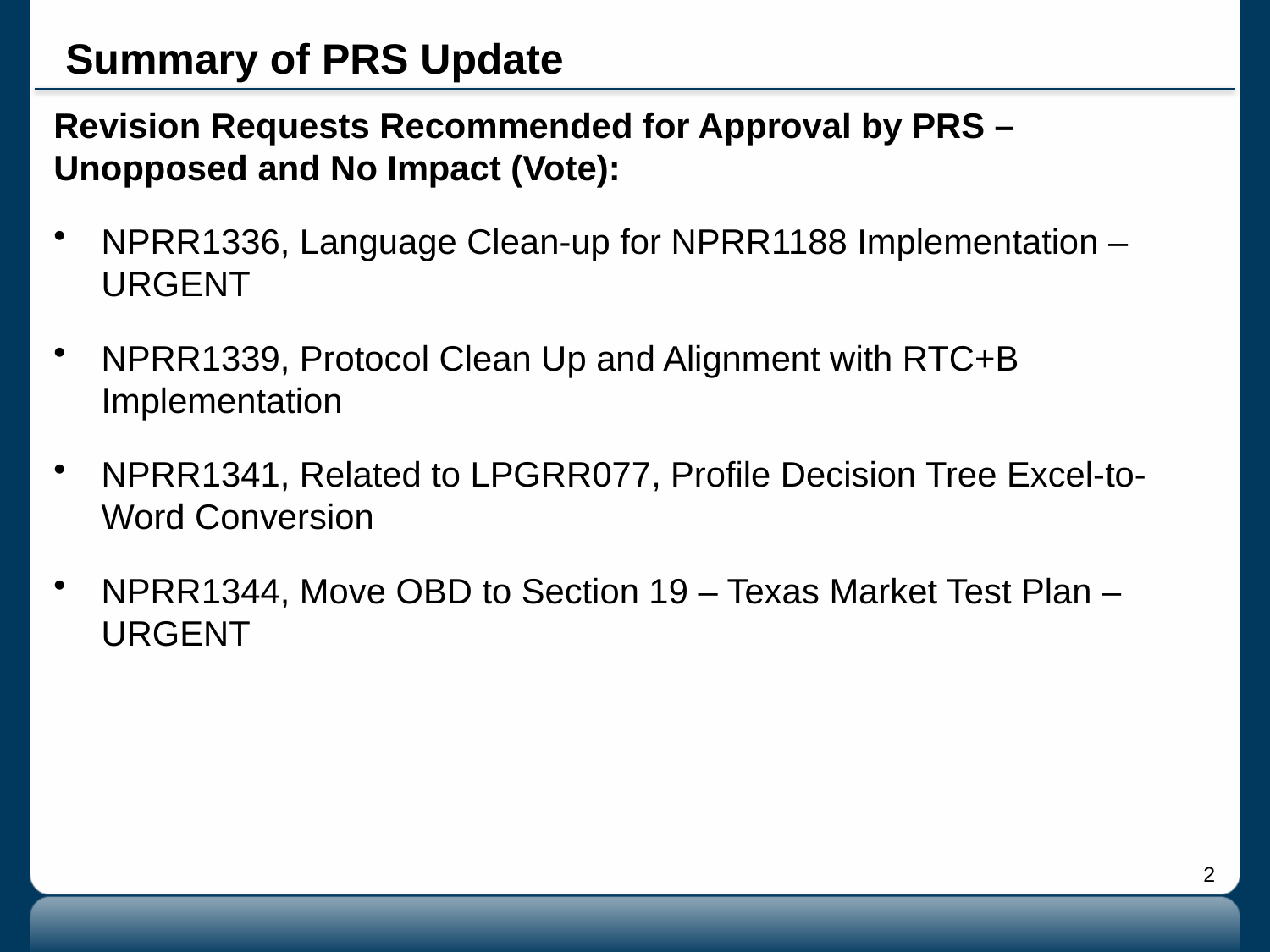

# Summary of PRS Update
Revision Requests Recommended for Approval by PRS – Unopposed and No Impact (Vote):
NPRR1336, Language Clean-up for NPRR1188 Implementation – URGENT
NPRR1339, Protocol Clean Up and Alignment with RTC+B Implementation
NPRR1341, Related to LPGRR077, Profile Decision Tree Excel-to-Word Conversion
NPRR1344, Move OBD to Section 19 – Texas Market Test Plan – URGENT